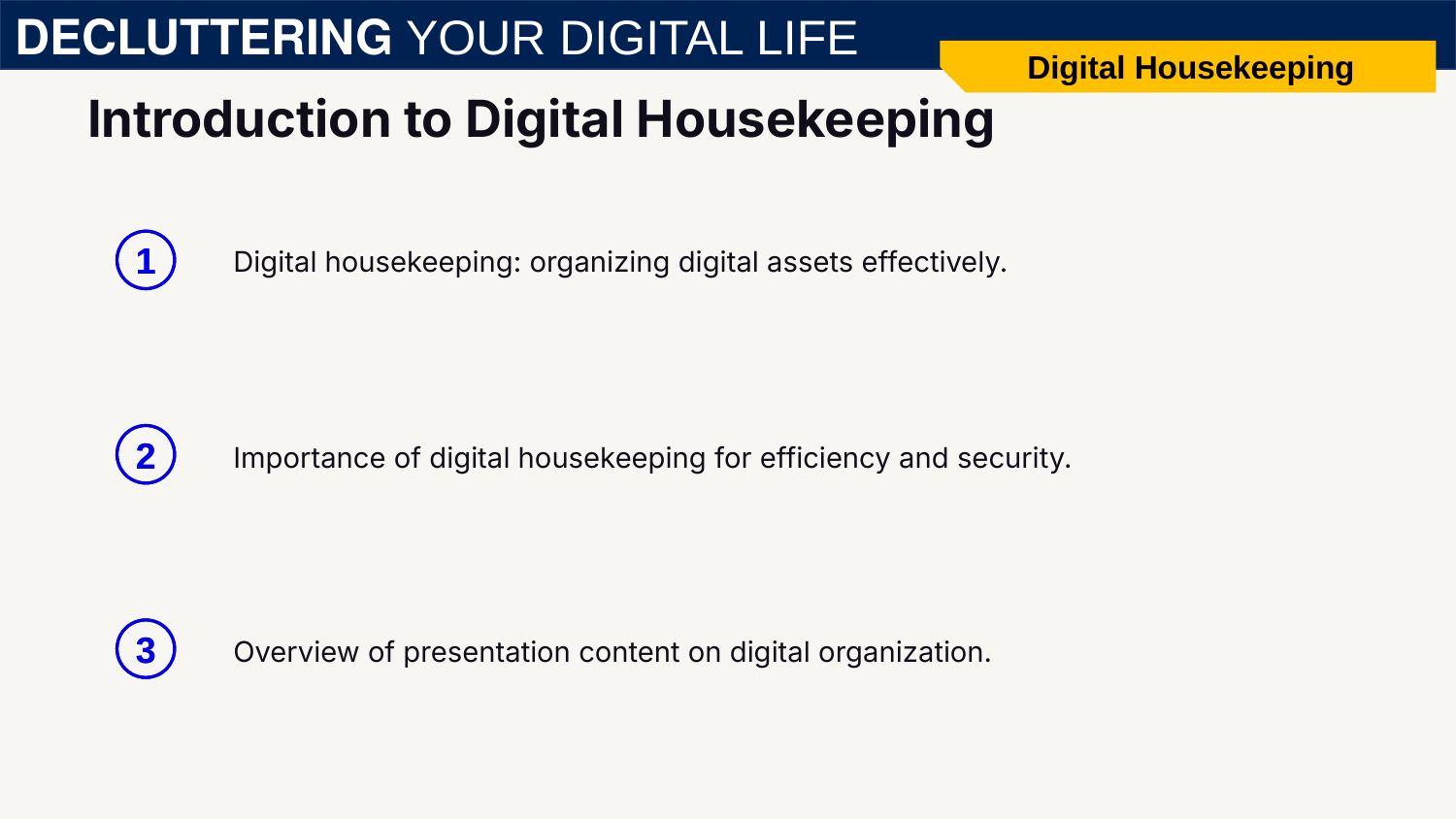

DECLUTTERING YOUR DIGITAL LIFE
Digital Housekeeping

# Introduction to Digital Housekeeping
Digital housekeeping: organizing digital assets effectively.
1
Importance of digital housekeeping for efficiency and security.
2
Overview of presentation content on digital organization.
3